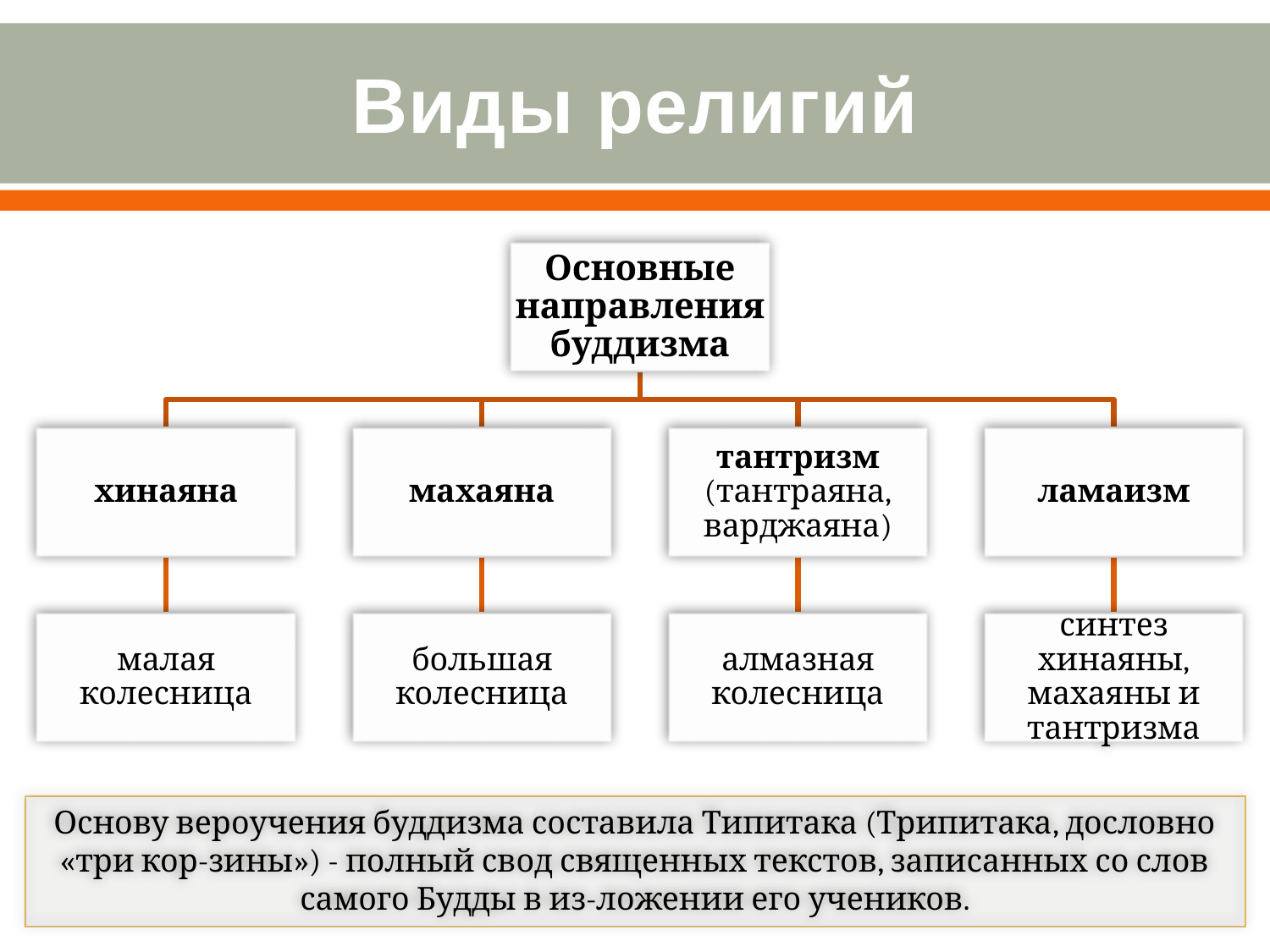

# Виды религий
Основные направления буддизма
хинаяна
малая колесница
махаяна
большая колесница
тантризм (тантраяна, варджаяна)
алмазная колесница
ламаизм
синтез хинаяны, махаяны и тантризма
Основу вероучения буддизма составила Типитака (Трипитака, дословно «три кор-зины») - полный свод священных текстов, записанных со слов самого Будды в из-ложении его учеников.